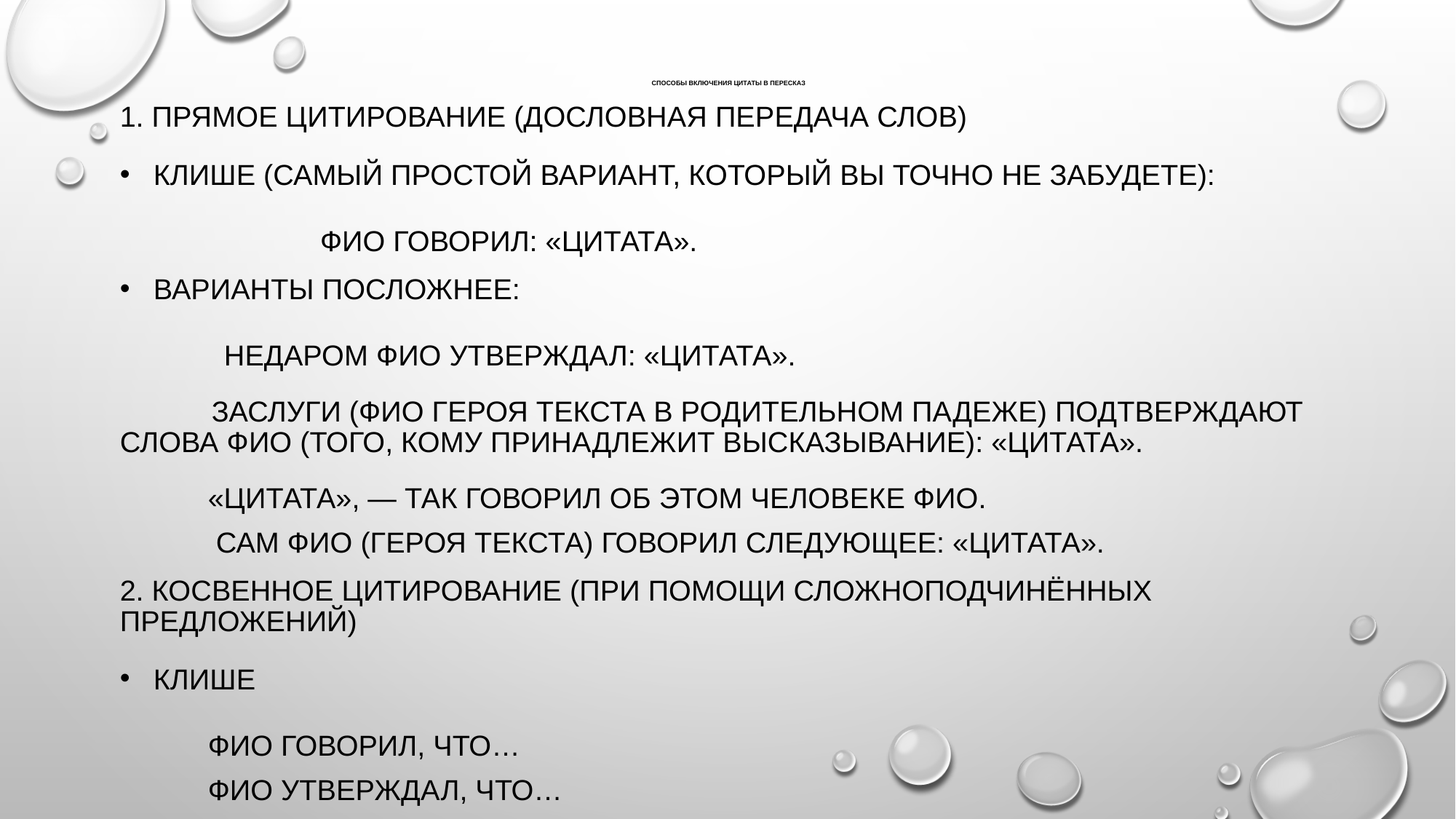

# Способы включения цитаты в пересказ
1. Прямое цитирование (дословная передача слов)
Клише (самый простой вариант, который вы точно не забудете):
                         ФИО говорил: «Цитата».
Варианты посложнее:
             Недаром ФИО утверждал: «Цитата».
                  Заслуги (ФИО героя текста в родительном падеже) подтверждают слова ФИО (того, кому принадлежит высказывание): «Цитата».
           «Цитата», — так говорил об этом человеке ФИО.
            Сам ФИО (героя текста) говорил следующее: «Цитата».
2. Косвенное цитирование (при помощи сложноподчинённых предложений)
Клише
           ФИО говорил, что…
           ФИО утверждал, что…